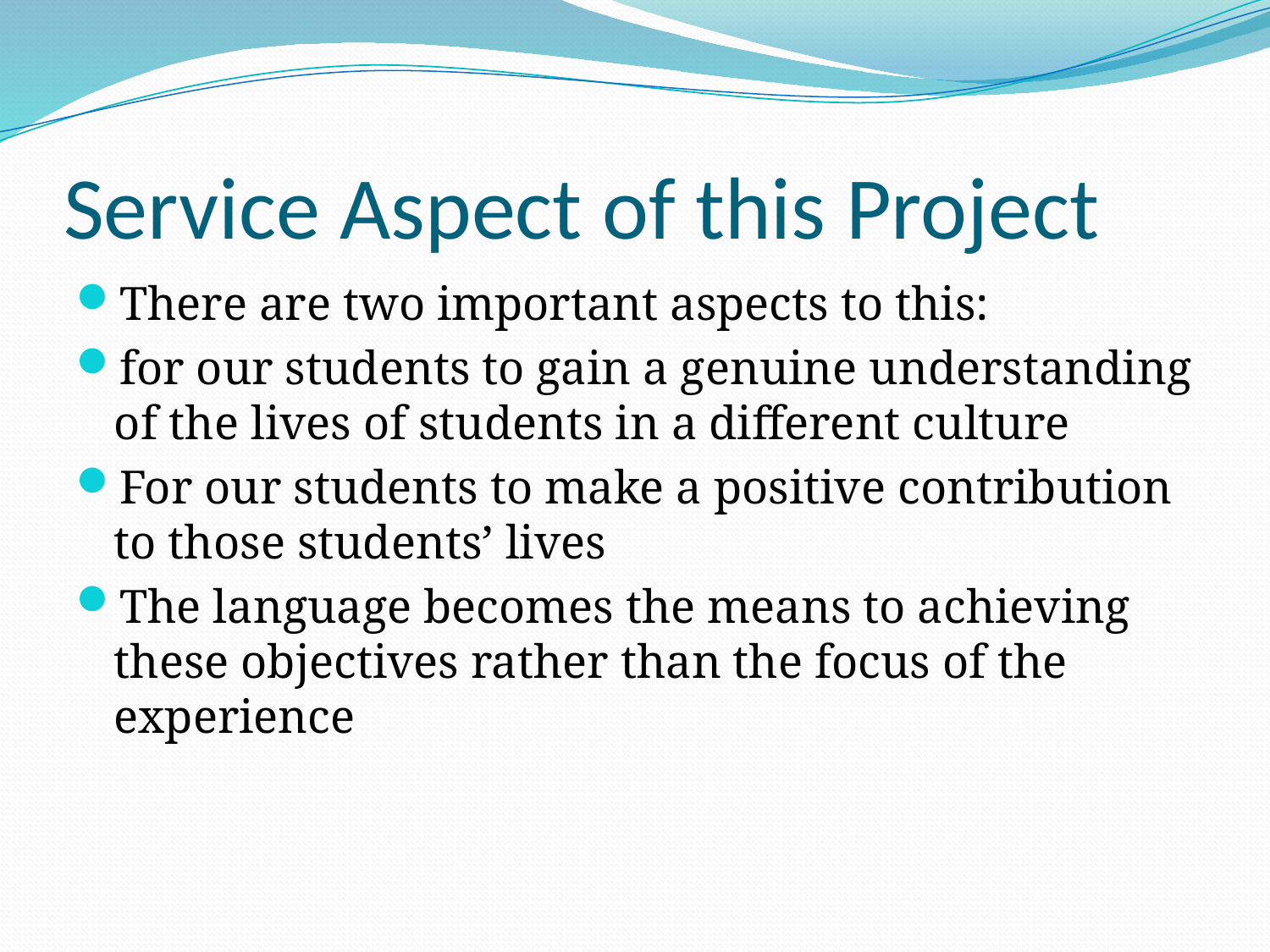

# Service Aspect of this Project
There are two important aspects to this:
for our students to gain a genuine understanding of the lives of students in a different culture
For our students to make a positive contribution to those students’ lives
The language becomes the means to achieving these objectives rather than the focus of the experience